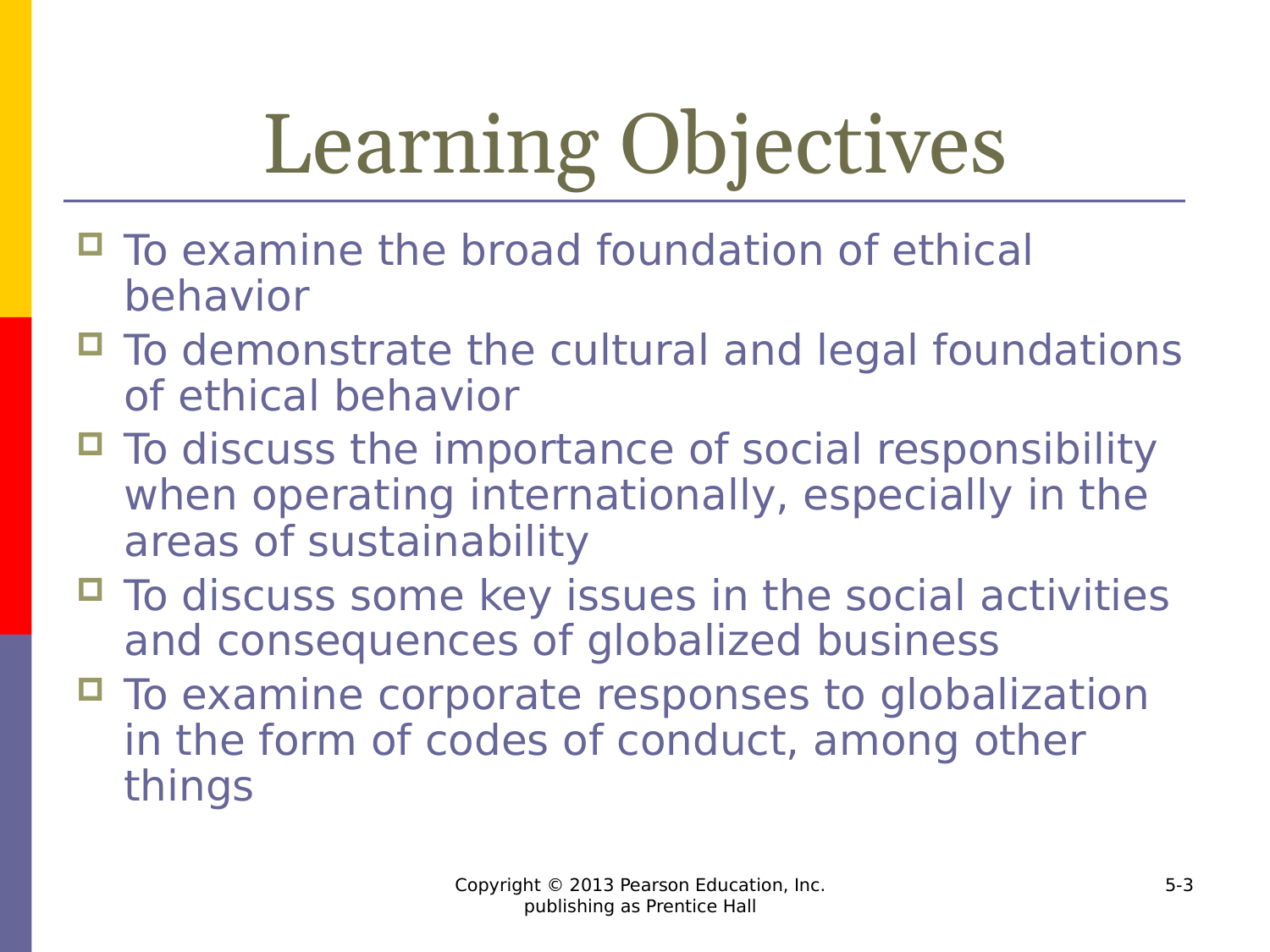

# Learning Objectives
To examine the broad foundation of ethical behavior
To demonstrate the cultural and legal foundations of ethical behavior
To discuss the importance of social responsibility when operating internationally, especially in the areas of sustainability
To discuss some key issues in the social activities and consequences of globalized business
To examine corporate responses to globalization in the form of codes of conduct, among other things
Copyright © 2013 Pearson Education, Inc. publishing as Prentice Hall
5-3